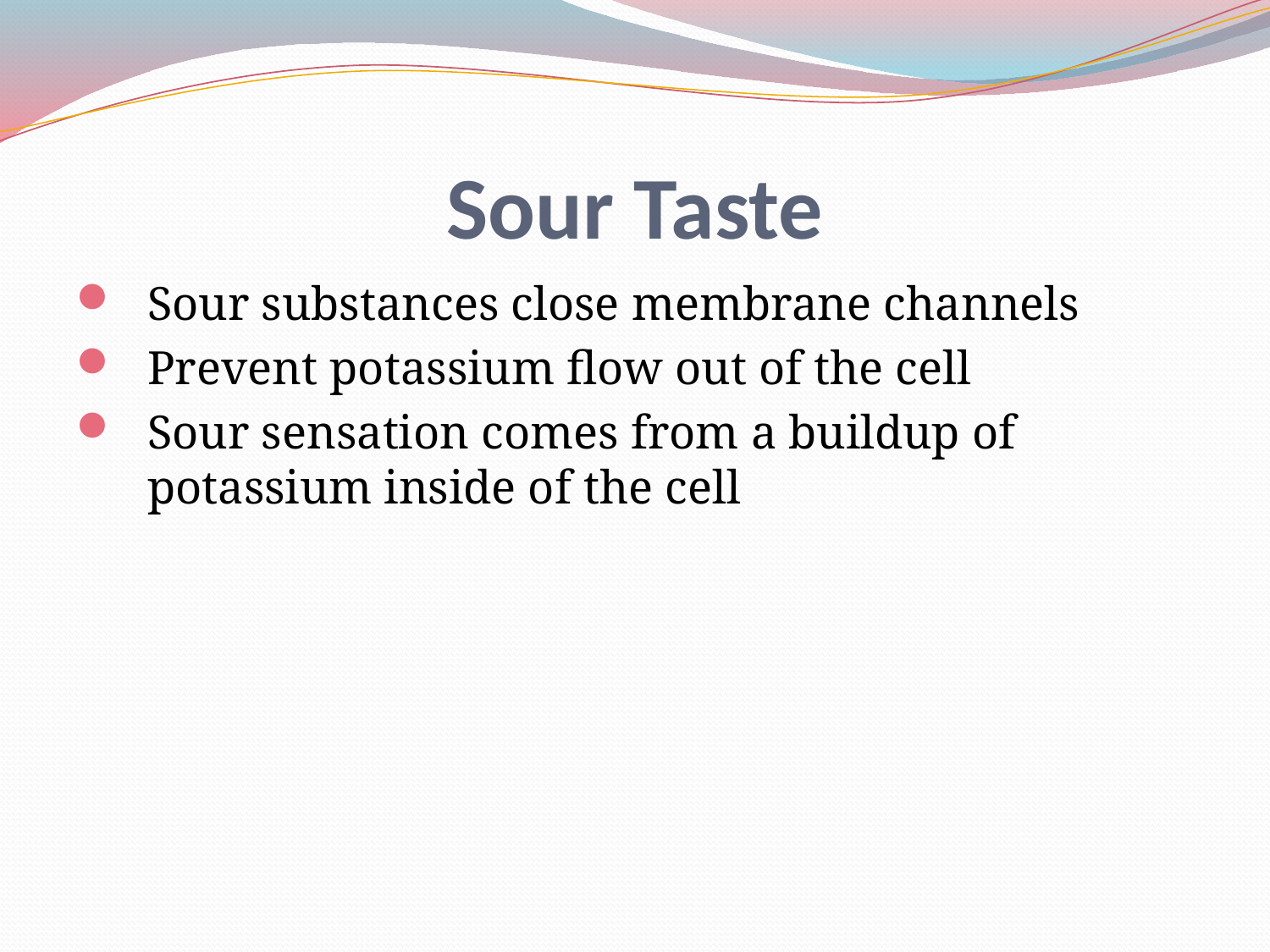

# Sour Taste
Sour substances close membrane channels
Prevent potassium flow out of the cell
Sour sensation comes from a buildup of potassium inside of the cell